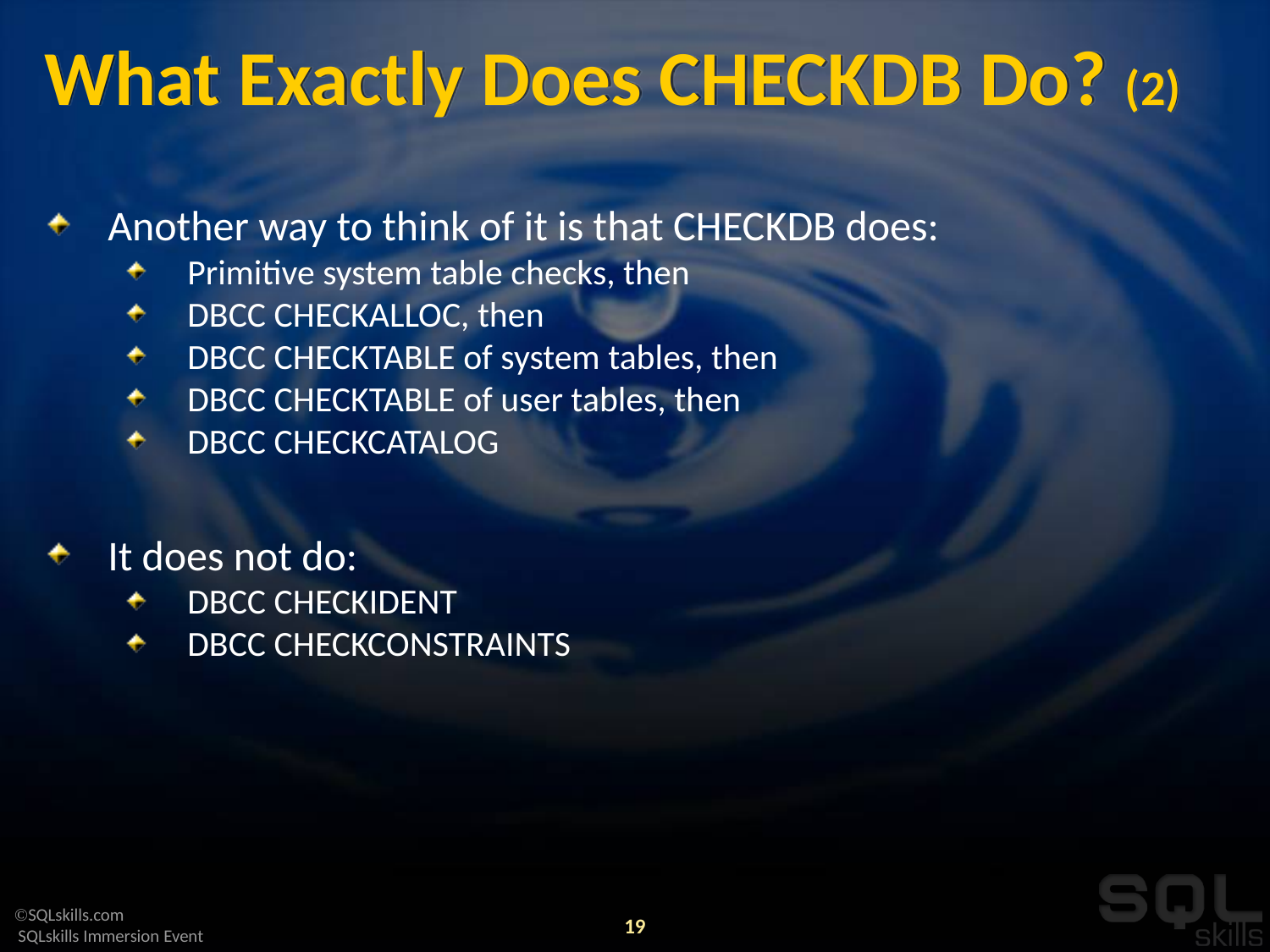

# What Exactly Does CHECKDB Do? (2)
Another way to think of it is that CHECKDB does:
Primitive system table checks, then
DBCC CHECKALLOC, then
DBCC CHECKTABLE of system tables, then
DBCC CHECKTABLE of user tables, then
DBCC CHECKCATALOG

It does not do:
DBCC CHECKIDENT
DBCC CHECKCONSTRAINTS
19